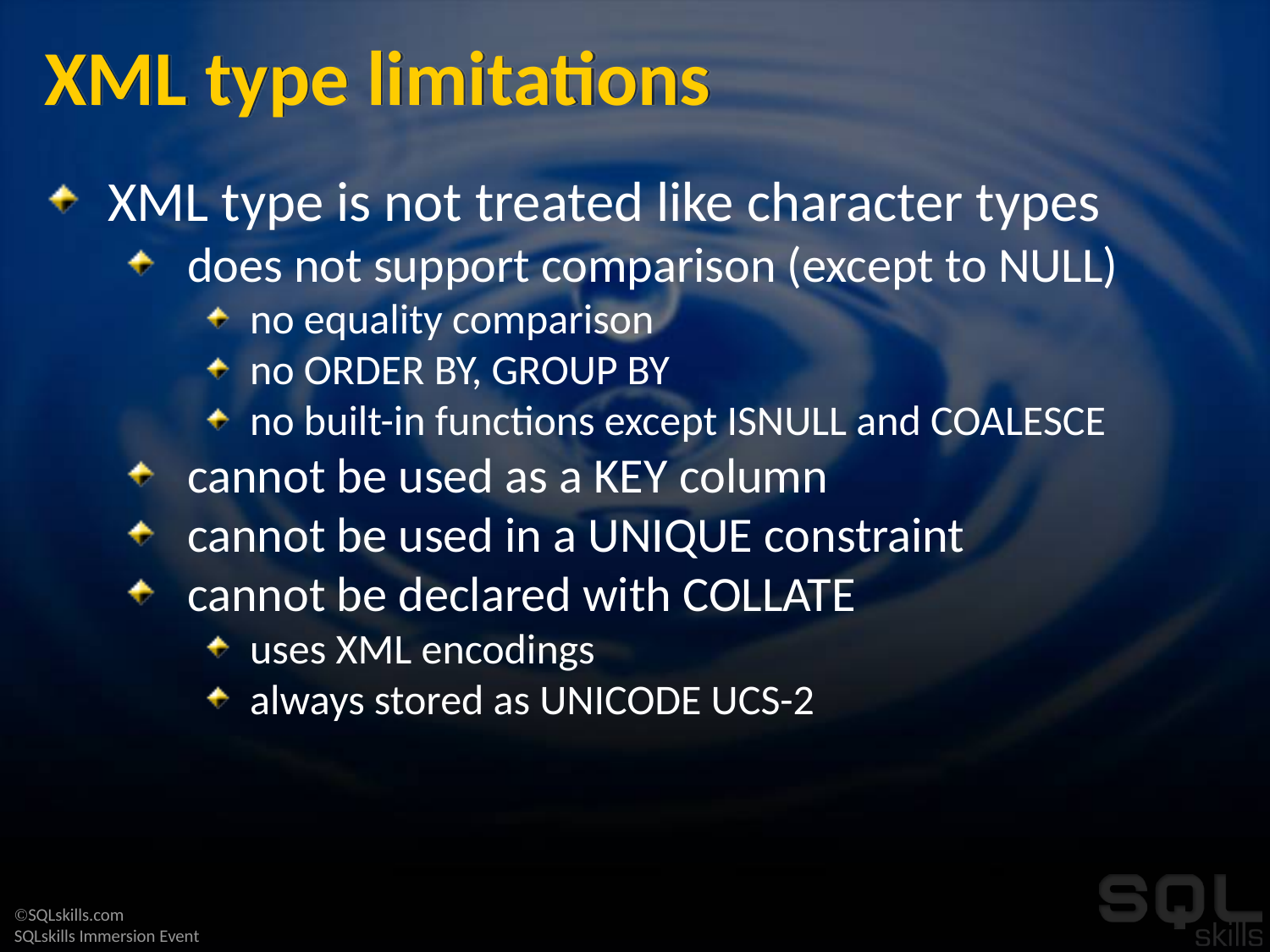

# XML type limitations
XML type is not treated like character types
does not support comparison (except to NULL)
no equality comparison
no ORDER BY, GROUP BY
no built-in functions except ISNULL and COALESCE
cannot be used as a KEY column
cannot be used in a UNIQUE constraint
cannot be declared with COLLATE
uses XML encodings
always stored as UNICODE UCS-2